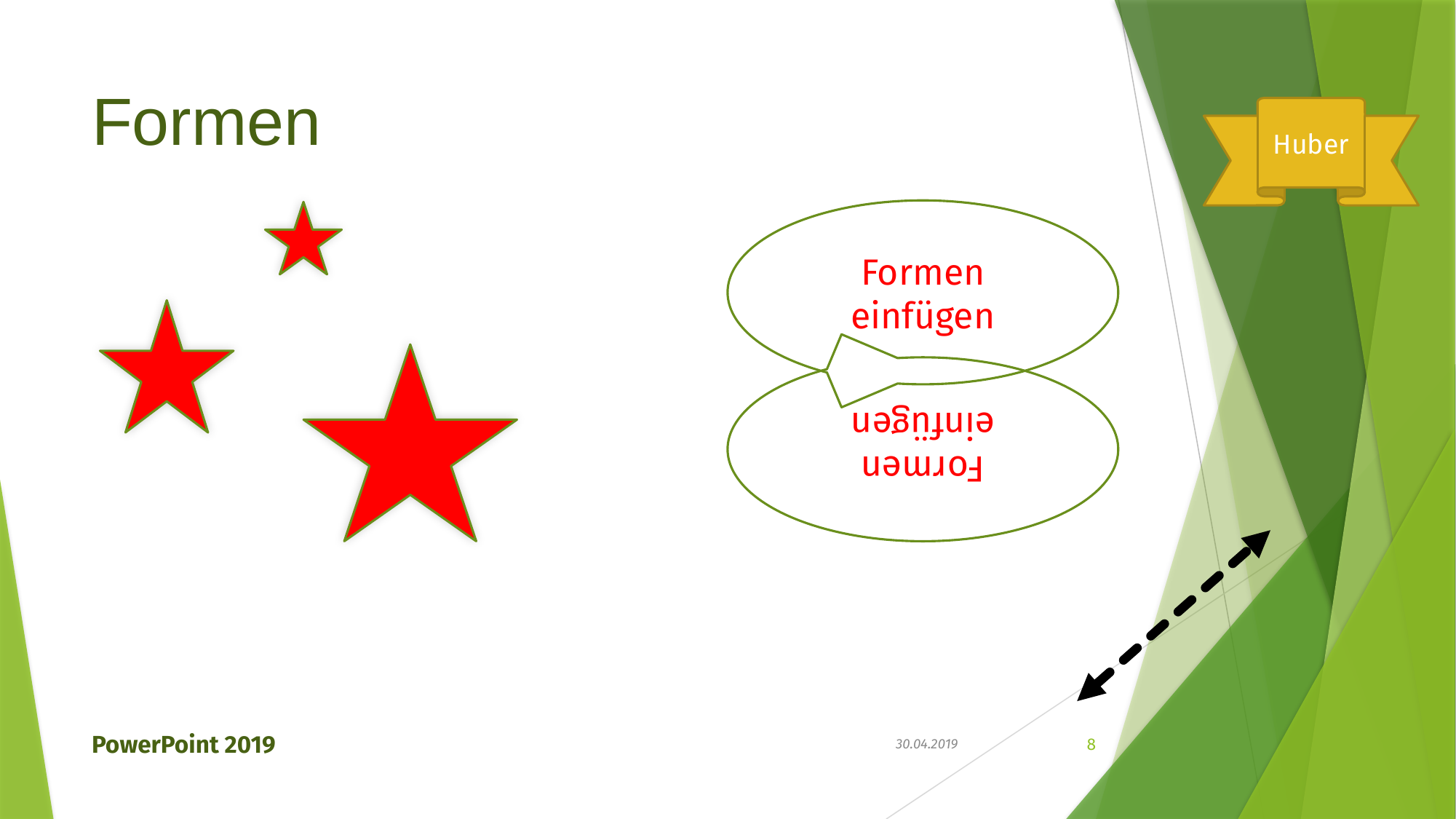

# Formen
Formen einfügen

Formen einfügen
PowerPoint 2019
30.04.2019
8